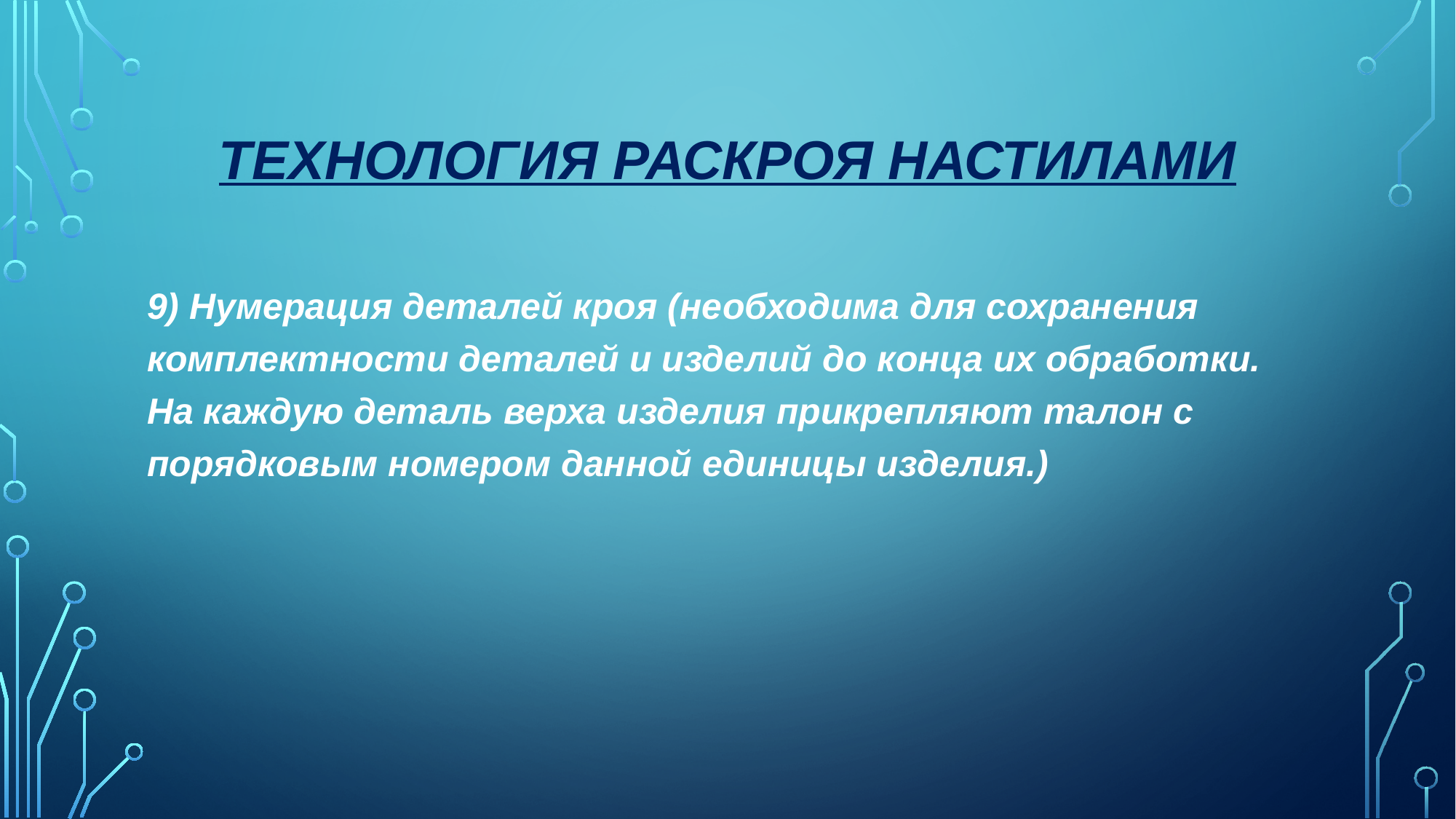

# Технология раскроя настилами
9) Нумерация деталей кроя (необходима для сохранения комплектности деталей и изделий до конца их обработки. На каждую деталь верха изделия прикрепляют талон с порядковым номером данной единицы изделия.)